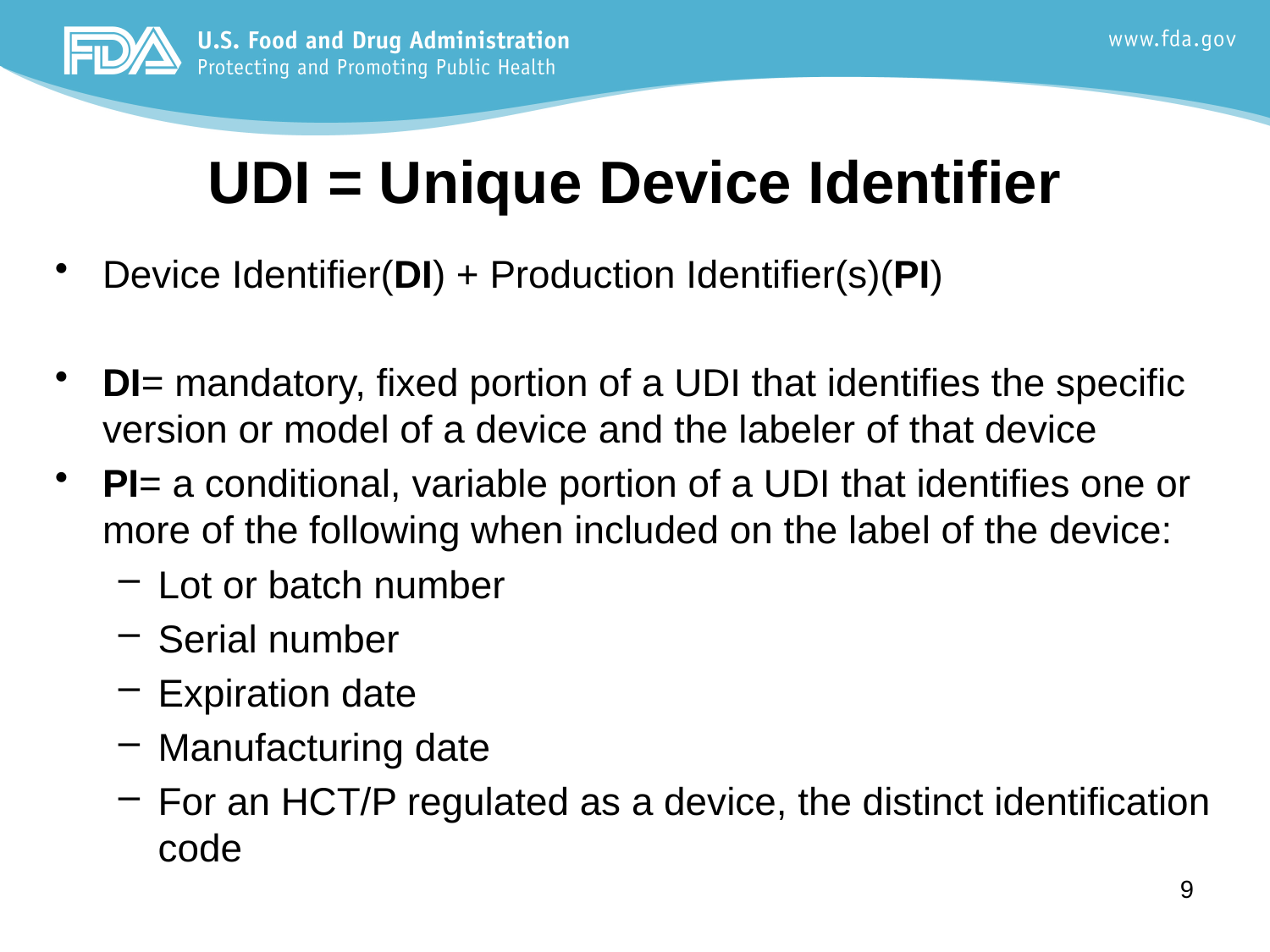

UDI = Unique Device Identifier
Device Identifier(DI) + Production Identifier(s)(PI)

DI= mandatory, fixed portion of a UDI that identifies the specific version or model of a device and the labeler of that device
PI= a conditional, variable portion of a UDI that identifies one or more of the following when included on the label of the device:
Lot or batch number
Serial number
Expiration date
Manufacturing date
For an HCT/P regulated as a device, the distinct identification code

9